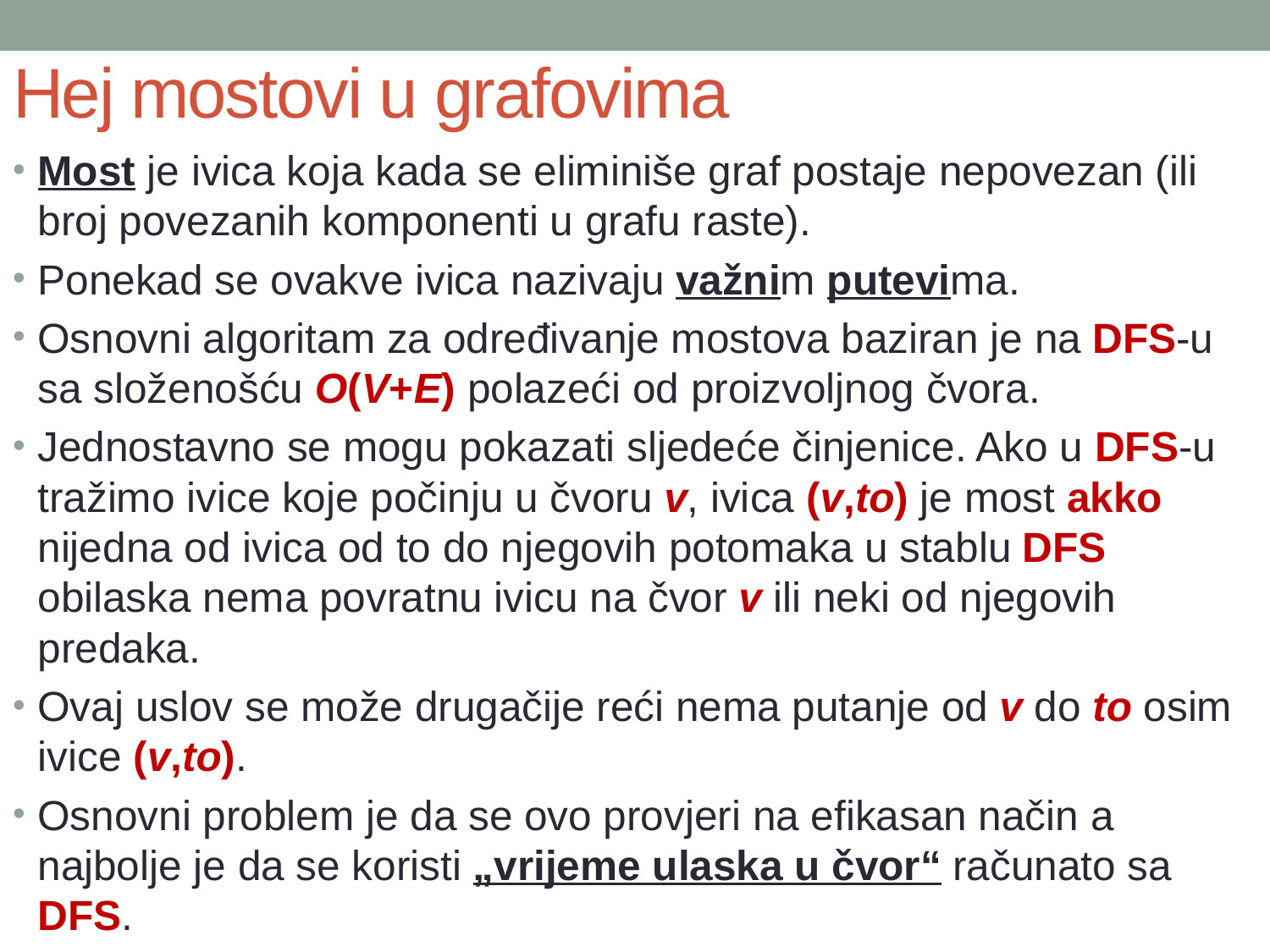

# Hej mostovi u grafovima
Most je ivica koja kada se eliminiše graf postaje nepovezan (ili broj povezanih komponenti u grafu raste).
Ponekad se ovakve ivica nazivaju važnim putevima.
Osnovni algoritam za određivanje mostova baziran je na DFS-u sa složenošću O(V+E) polazeći od proizvoljnog čvora.
Jednostavno se mogu pokazati sljedeće činjenice. Ako u DFS-u tražimo ivice koje počinju u čvoru v, ivica (v,to) je most akko nijedna od ivica od to do njegovih potomaka u stablu DFS obilaska nema povratnu ivicu na čvor v ili neki od njegovih predaka.
Ovaj uslov se može drugačije reći nema putanje od v do to osim ivice (v,to).
Osnovni problem je da se ovo provjeri na efikasan način a najbolje je da se koristi „vrijeme ulaska u čvor“ računato sa DFS.